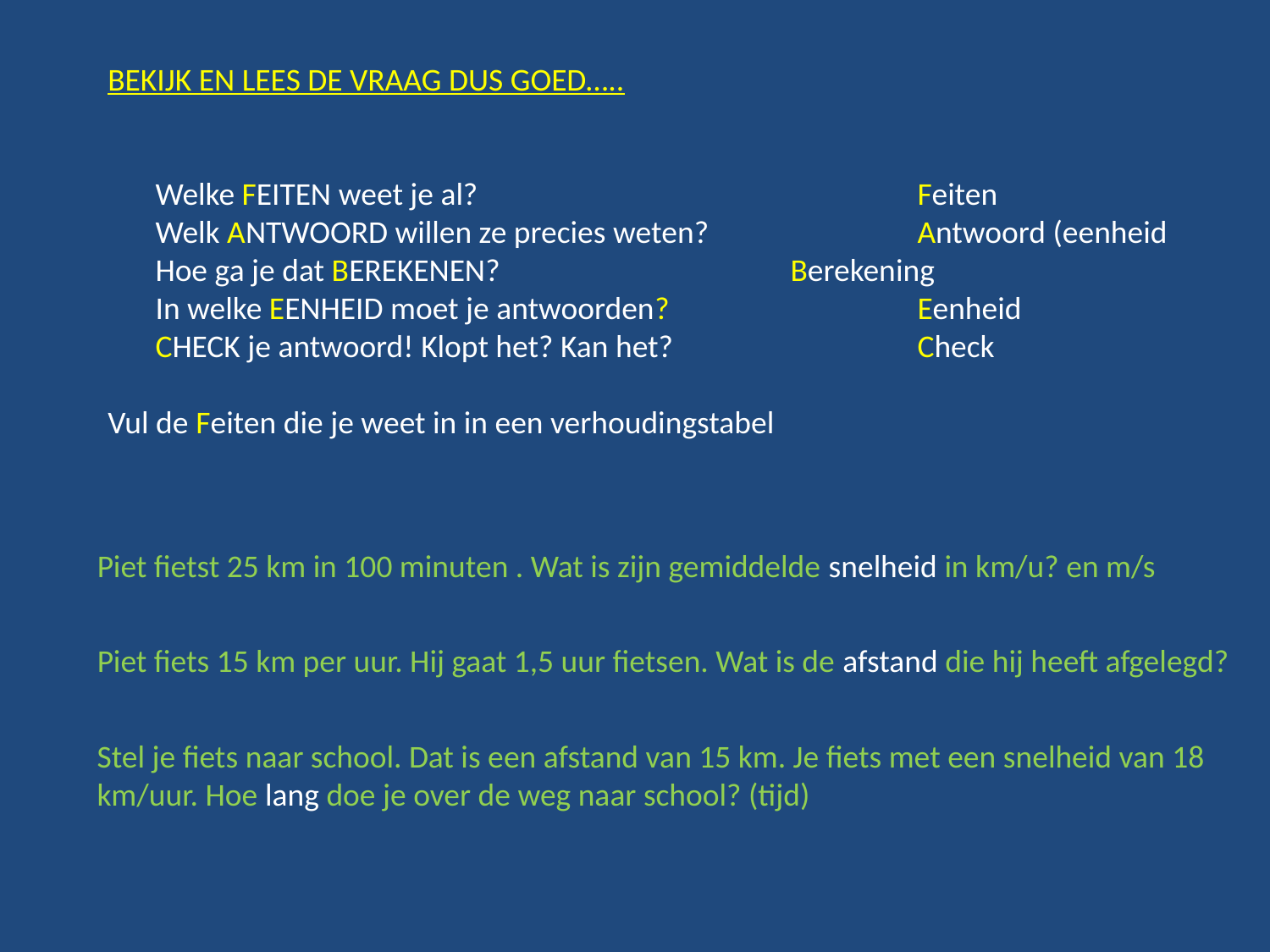

BEKIJK EN LEES DE VRAAG DUS GOED…..

	Welke FEITEN weet je al?				Feiten
	Welk ANTWOORD willen ze precies weten?	 	Antwoord (eenheid
	Hoe ga je dat BEREKENEN? 			Berekening
	In welke EENHEID moet je antwoorden? 		Eenheid
	CHECK je antwoord! Klopt het? Kan het?		Check

Vul de Feiten die je weet in in een verhoudingstabel
Piet fietst 25 km in 100 minuten . Wat is zijn gemiddelde snelheid in km/u? en m/s

Piet fiets 15 km per uur. Hij gaat 1,5 uur fietsen. Wat is de afstand die hij heeft afgelegd?
Stel je fiets naar school. Dat is een afstand van 15 km. Je fiets met een snelheid van 18 km/uur. Hoe lang doe je over de weg naar school? (tijd)